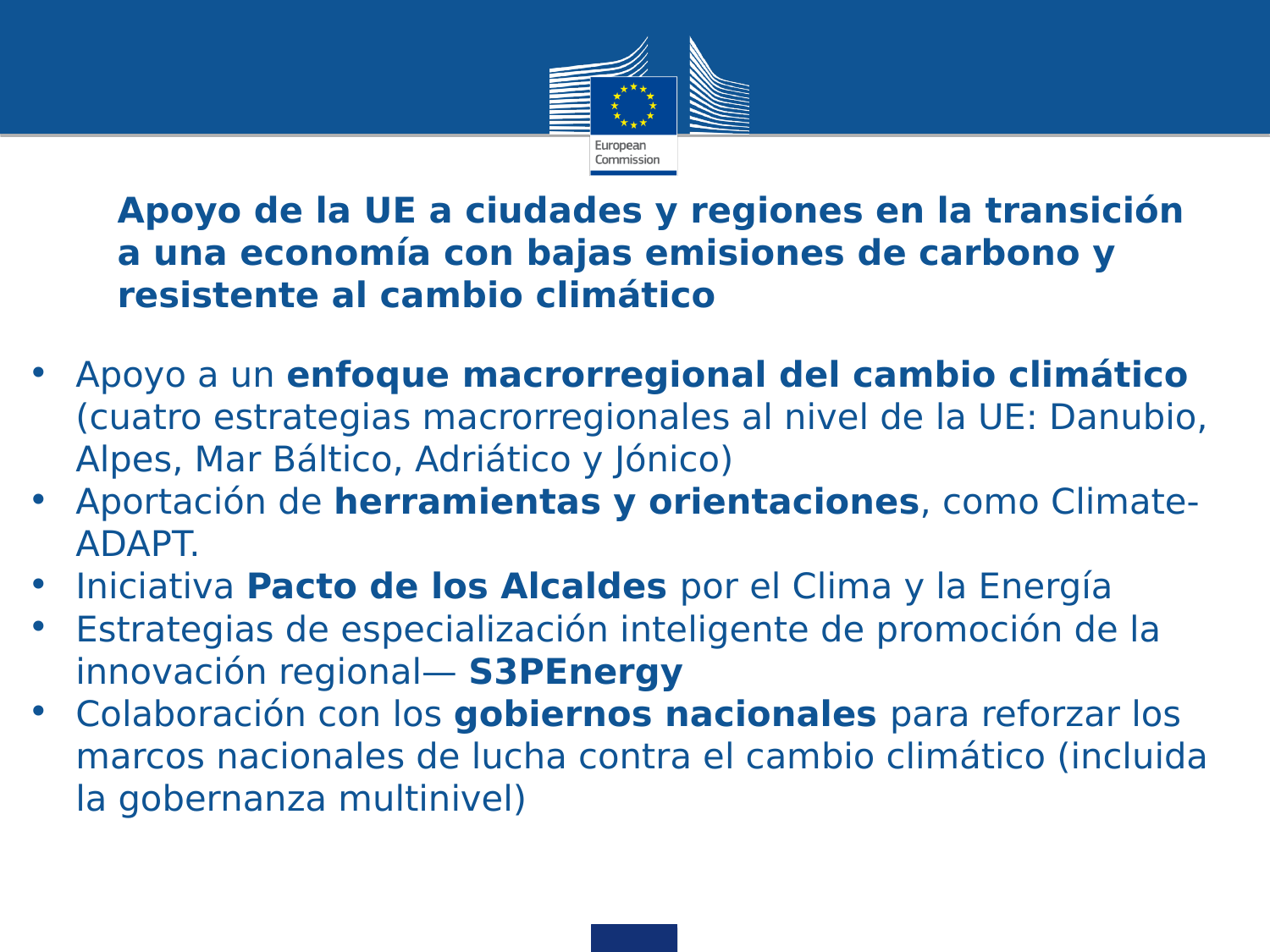

Apoyo de la UE a ciudades y regiones en la transición a una economía con bajas emisiones de carbono y resistente al cambio climático
Apoyo a un enfoque macrorregional del cambio climático (cuatro estrategias macrorregionales al nivel de la UE: Danubio, Alpes, Mar Báltico, Adriático y Jónico)
Aportación de herramientas y orientaciones, como Climate-ADAPT.
Iniciativa Pacto de los Alcaldes por el Clima y la Energía
Estrategias de especialización inteligente de promoción de la innovación regional— S3PEnergy
Colaboración con los gobiernos nacionales para reforzar los marcos nacionales de lucha contra el cambio climático (incluida la gobernanza multinivel)